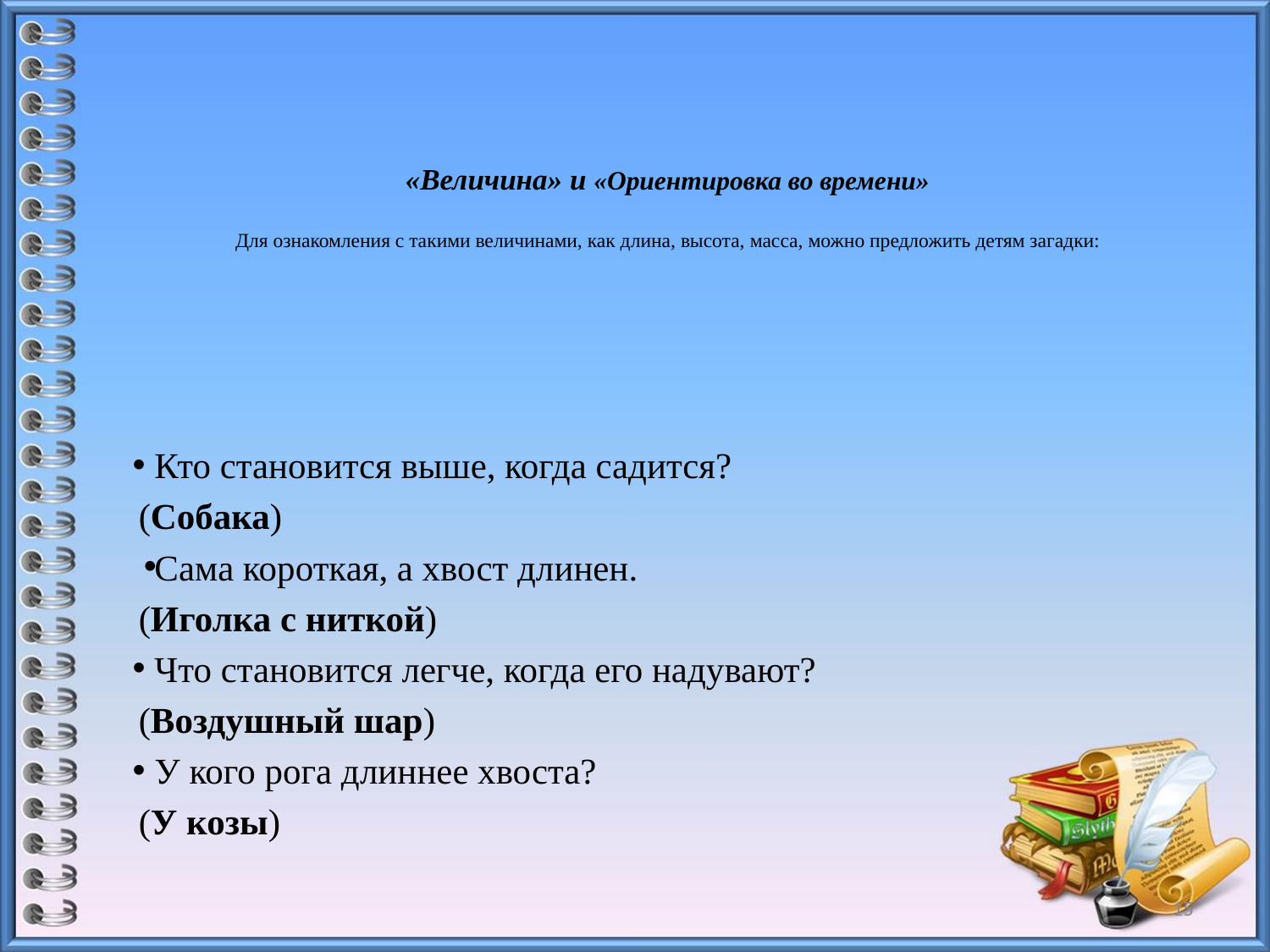

# «Величина» и «Ориентировка во времени» Для ознакомления с такими величинами, как длина, высота, масса, можно предложить детям загадки:
Кто становится выше, когда садится?
  (Собака)
Сама короткая, а хвост длинен.
  (Иголка с ниткой)
Что становится легче, когда его надувают?
  (Воздушный шар)
У кого рога длиннее хвоста?
  (У козы)

15